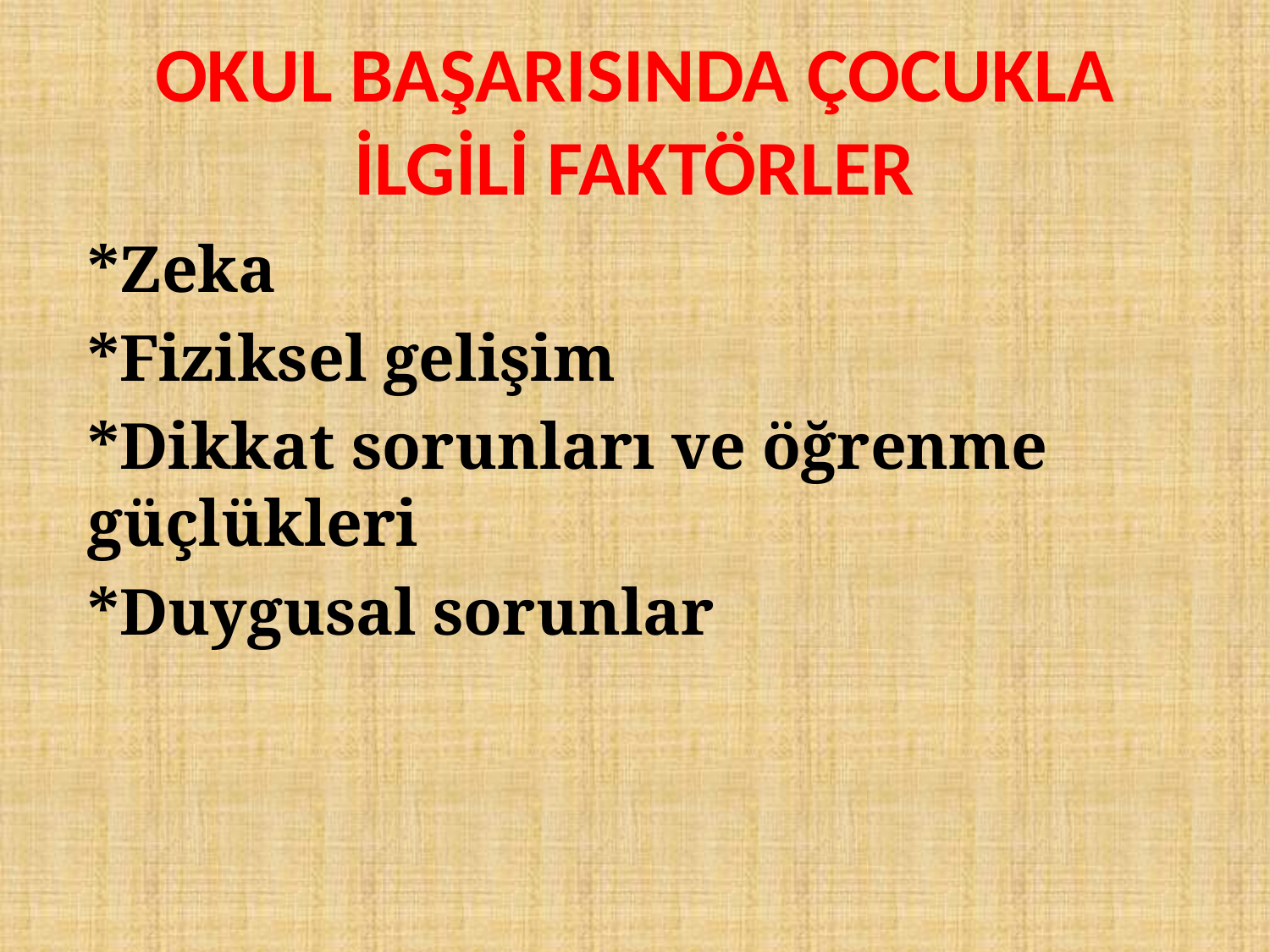

# OKUL BAŞARISINDA ÇOCUKLA İLGİLİ FAKTÖRLER
*Zeka
*Fiziksel gelişim
*Dikkat sorunları ve öğrenme güçlükleri
*Duygusal sorunlar